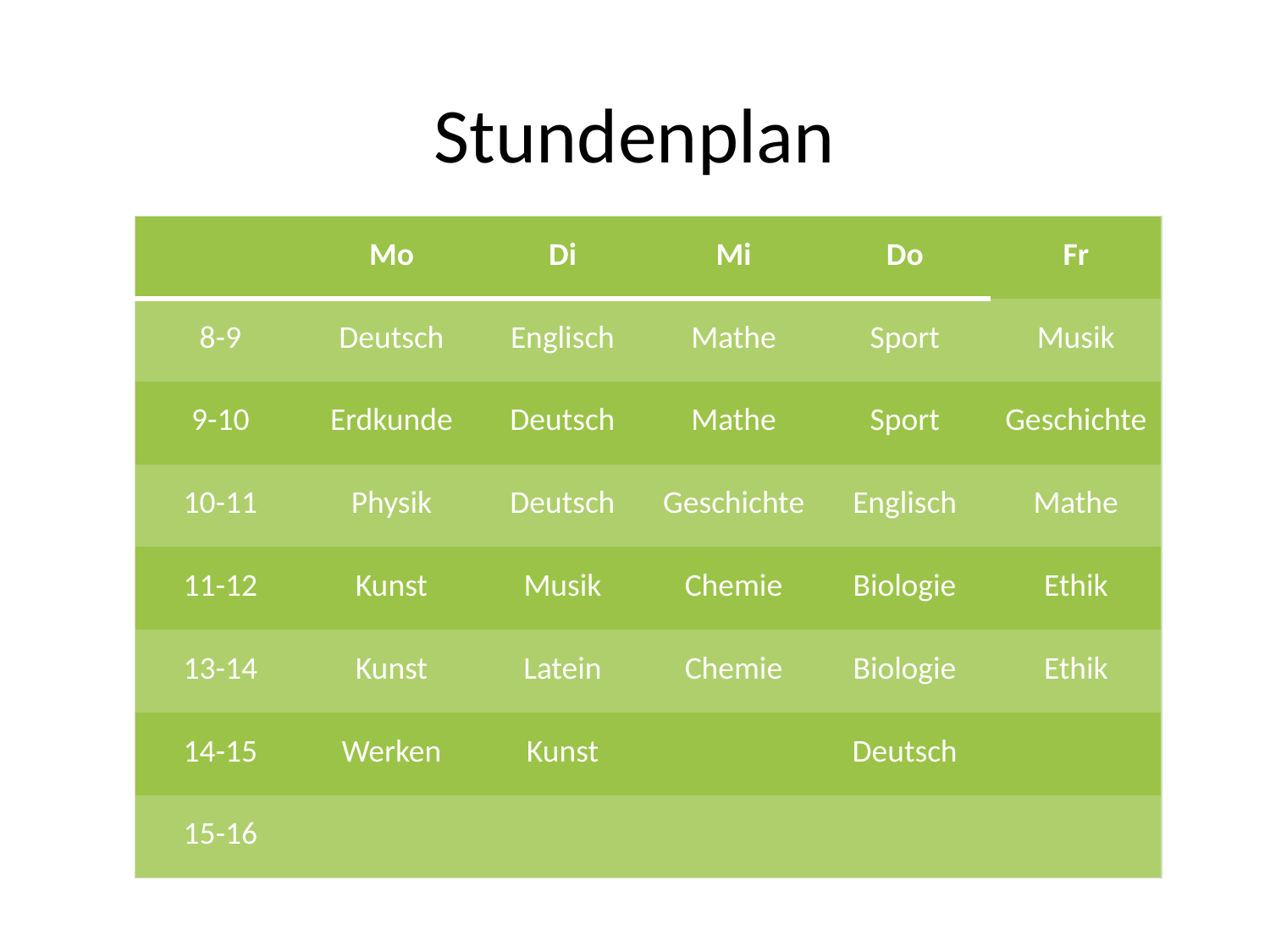

# Stundenplan
|  | Mo | Di | Mi | Do | Fr |
| --- | --- | --- | --- | --- | --- |
| 8-9 | Deutsch | Englisch | Mathe | Sport | Musik |
| 9-10 | Erdkunde | Deutsch | Mathe | Sport | Geschichte |
| 10-11 | Physik | Deutsch | Geschichte | Englisch | Mathe |
| 11-12 | Kunst | Musik | Chemie | Biologie | Ethik |
| 13-14 | Kunst | Latein | Chemie | Biologie | Ethik |
| 14-15 | Werken | Kunst |  | Deutsch |  |
| 15-16 |  |  |  |  |  |